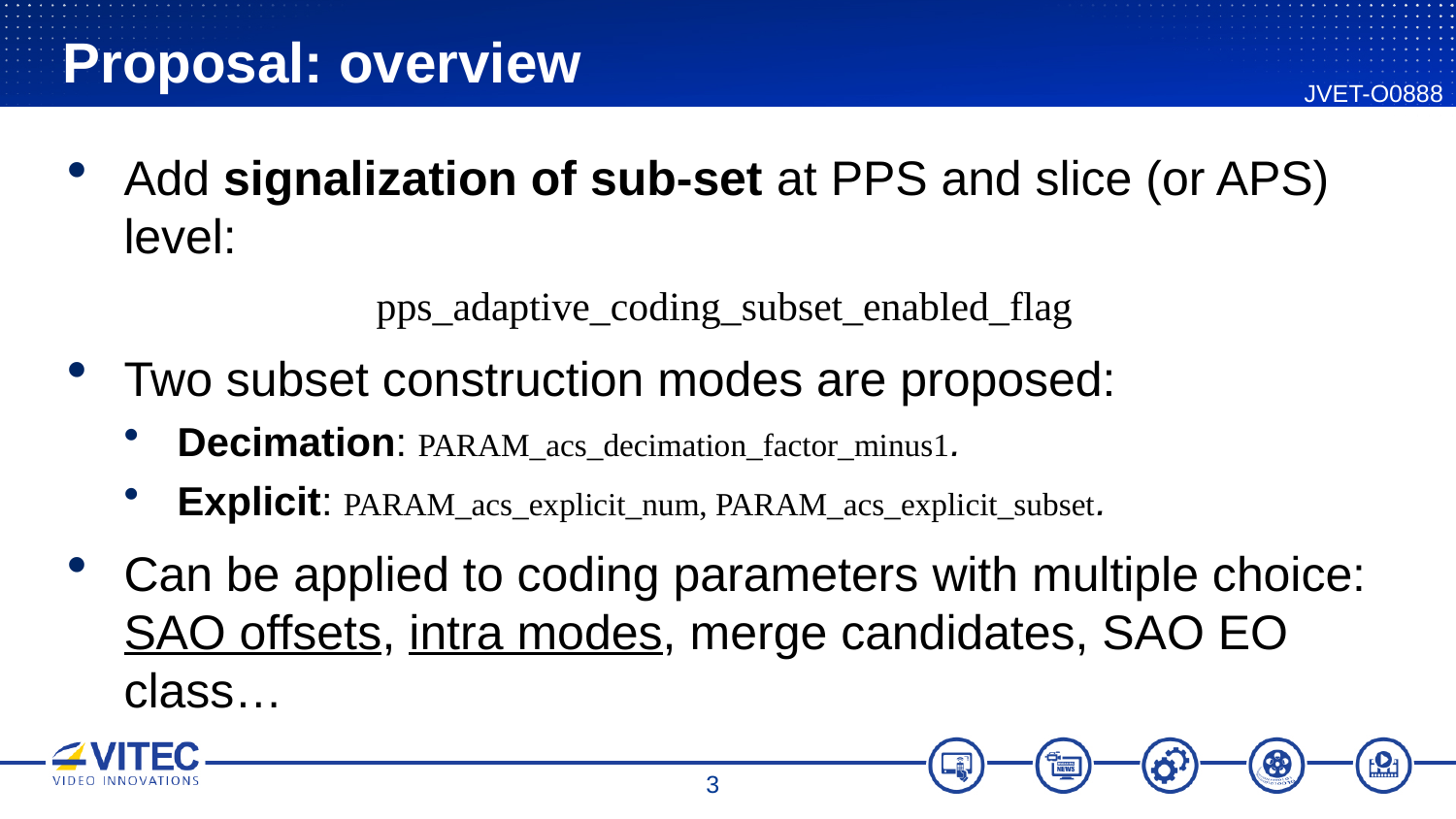

# Proposal: overview
JVET-O0888
Add signalization of sub-set at PPS and slice (or APS) level:
pps_adaptive_coding_subset_enabled_flag
Two subset construction modes are proposed:
Decimation: PARAM_acs_decimation_factor_minus1.
Explicit: PARAM_acs_explicit_num, PARAM_acs_explicit_subset.
Can be applied to coding parameters with multiple choice: SAO offsets, intra modes, merge candidates, SAO EO class…
3